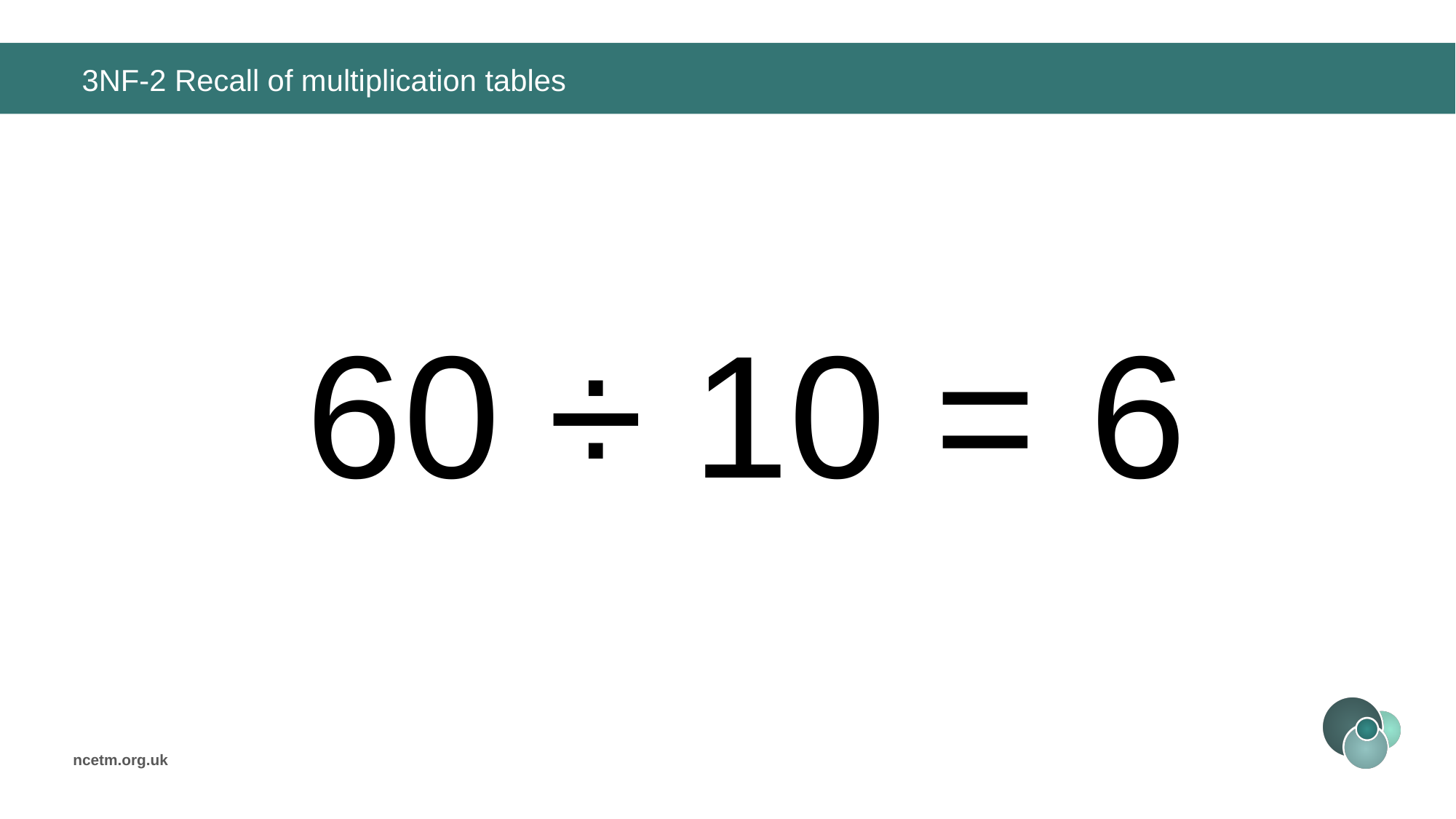

# 3NF-2 Recall of multiplication tables
60 ÷ 10 =
6